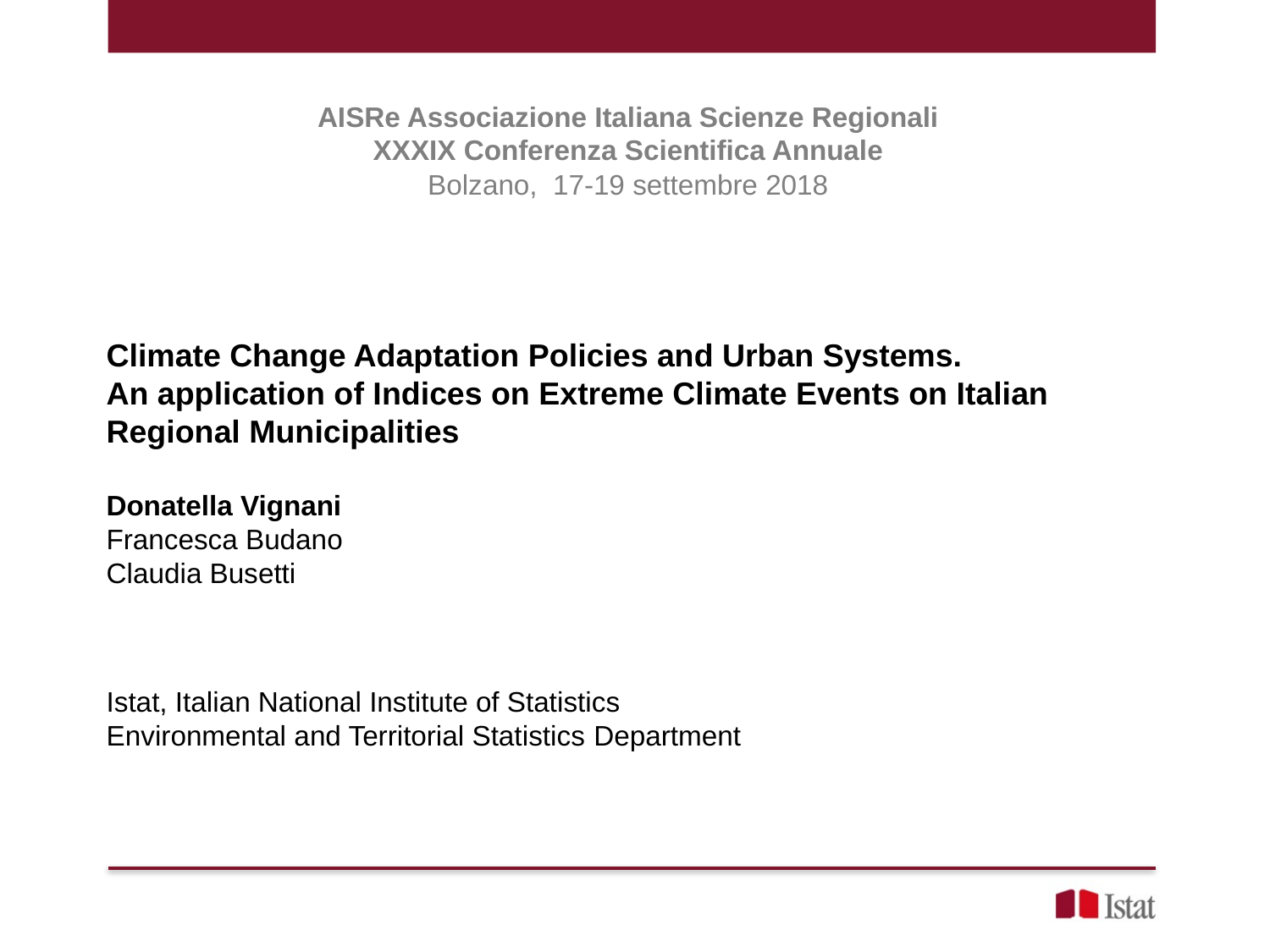

AISRe Associazione Italiana Scienze Regionali
XXXIX Conferenza Scientifica Annuale
Bolzano,  17-19 settembre 2018

Climate Change Adaptation Policies and Urban Systems.
An application of Indices on Extreme Climate Events on Italian Regional Municipalities

Donatella Vignani
Francesca Budano
Claudia Busetti

Istat, Italian National Institute of Statistics
Environmental and Territorial Statistics Department